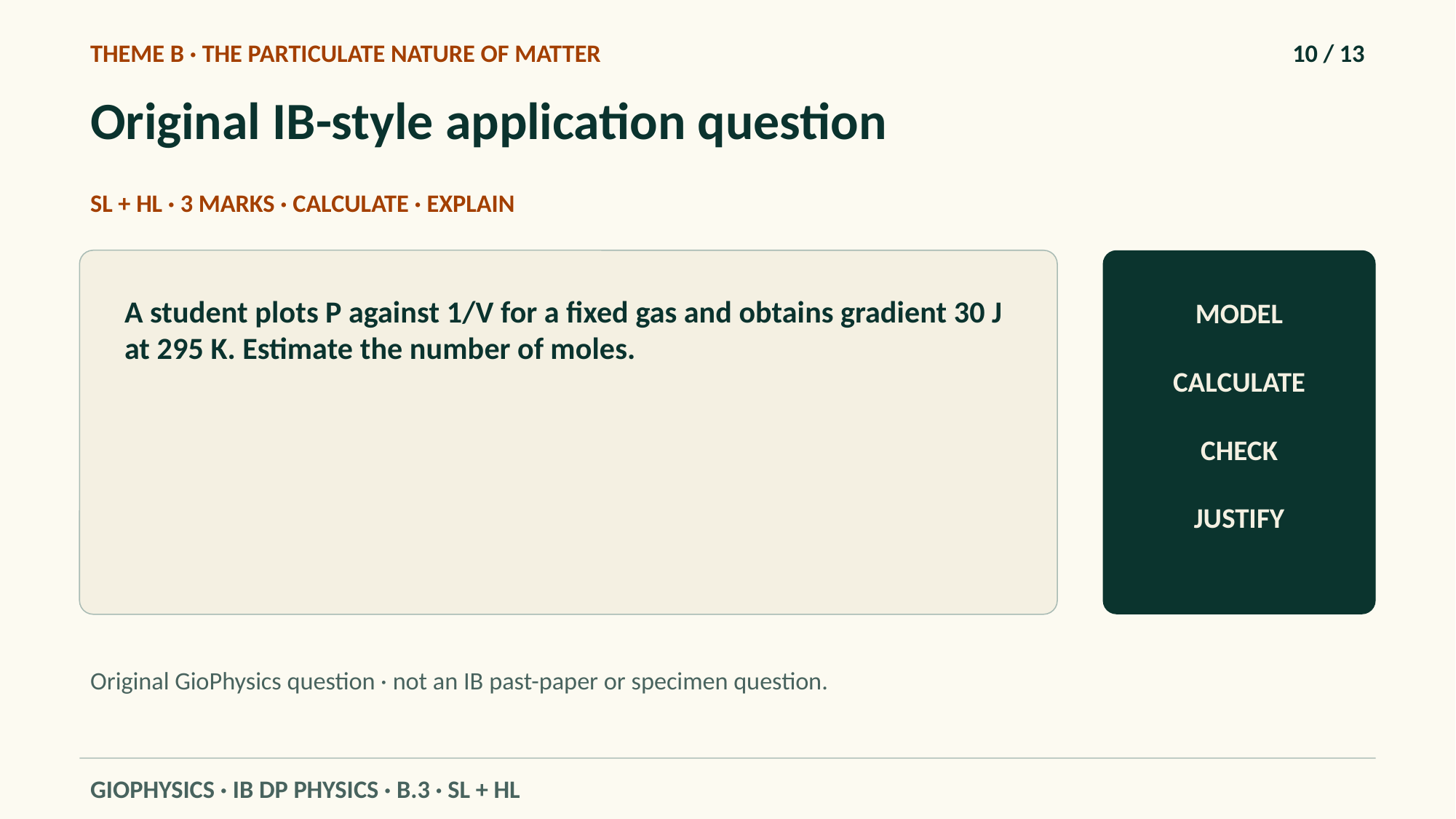

THEME B · THE PARTICULATE NATURE OF MATTER
10 / 13
Original IB-style application question
SL + HL · 3 MARKS · CALCULATE · EXPLAIN

A student plots P against 1/V for a fixed gas and obtains gradient 30 J at 295 K. Estimate the number of moles.
MODEL

CALCULATE

CHECK

JUSTIFY
Original GioPhysics question · not an IB past-paper or specimen question.

GIOPHYSICS · IB DP PHYSICS · B.3 · SL + HL